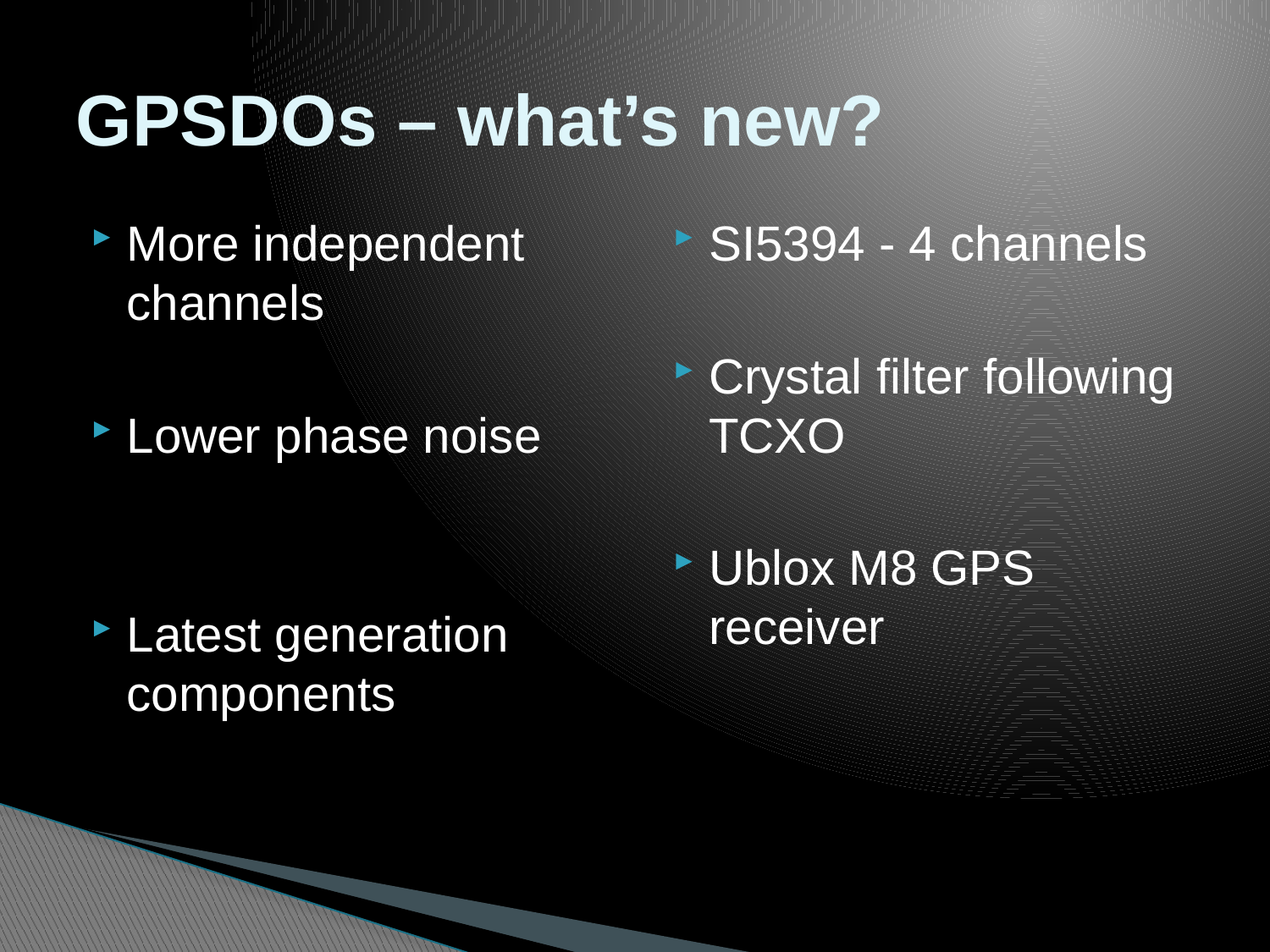

# GPSDOs – what’s new?
More independent channels

Lower phase noise

Latest generation components
SI5394 - 4 channels

Crystal filter following TCXO

Ublox M8 GPS receiver